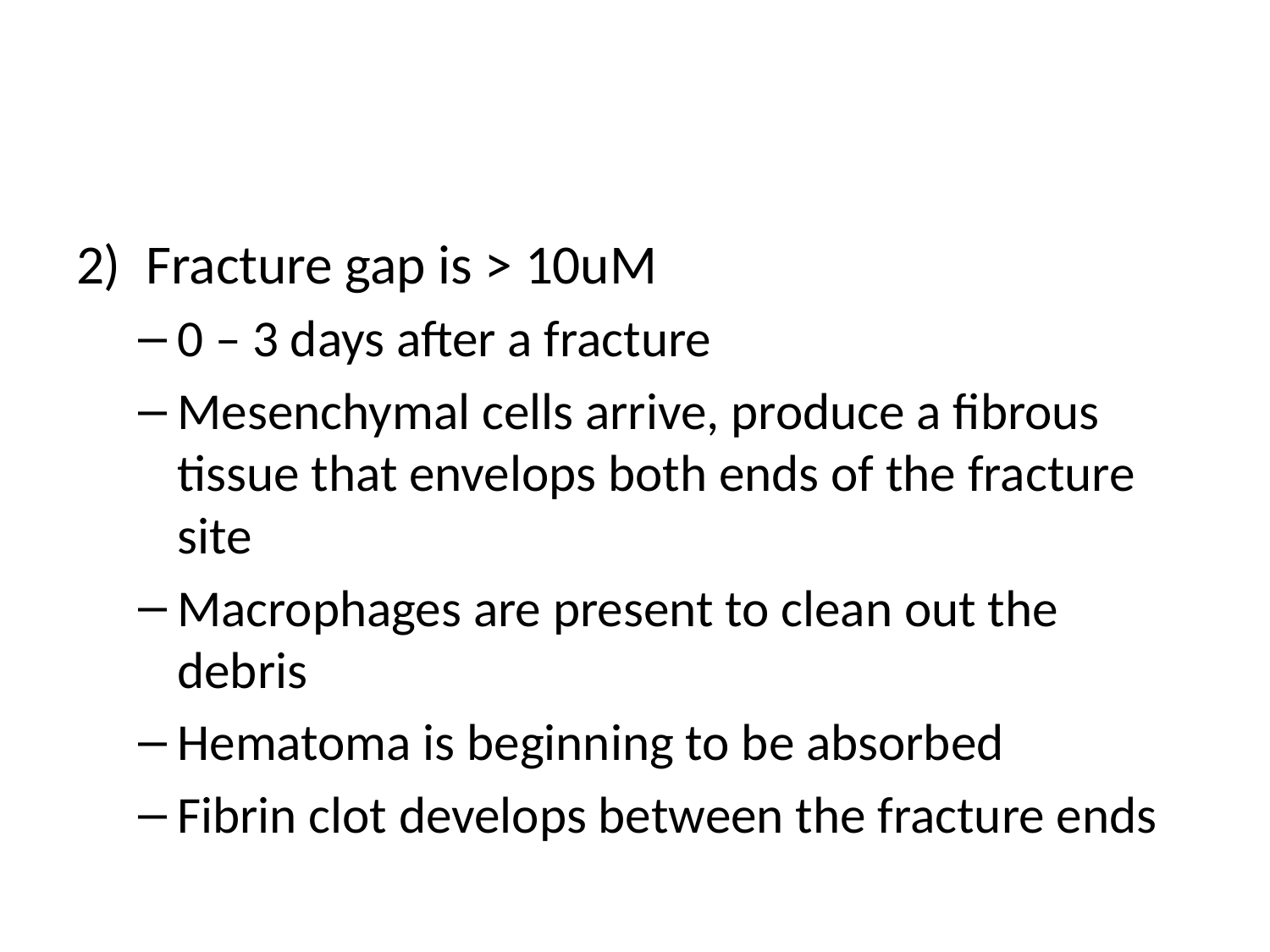

#
2)  Fracture gap is > 10uM
0 – 3 days after a fracture
Mesenchymal cells arrive, produce a fibrous tissue that envelops both ends of the fracture site
Macrophages are present to clean out the debris
Hematoma is beginning to be absorbed
Fibrin clot develops between the fracture ends